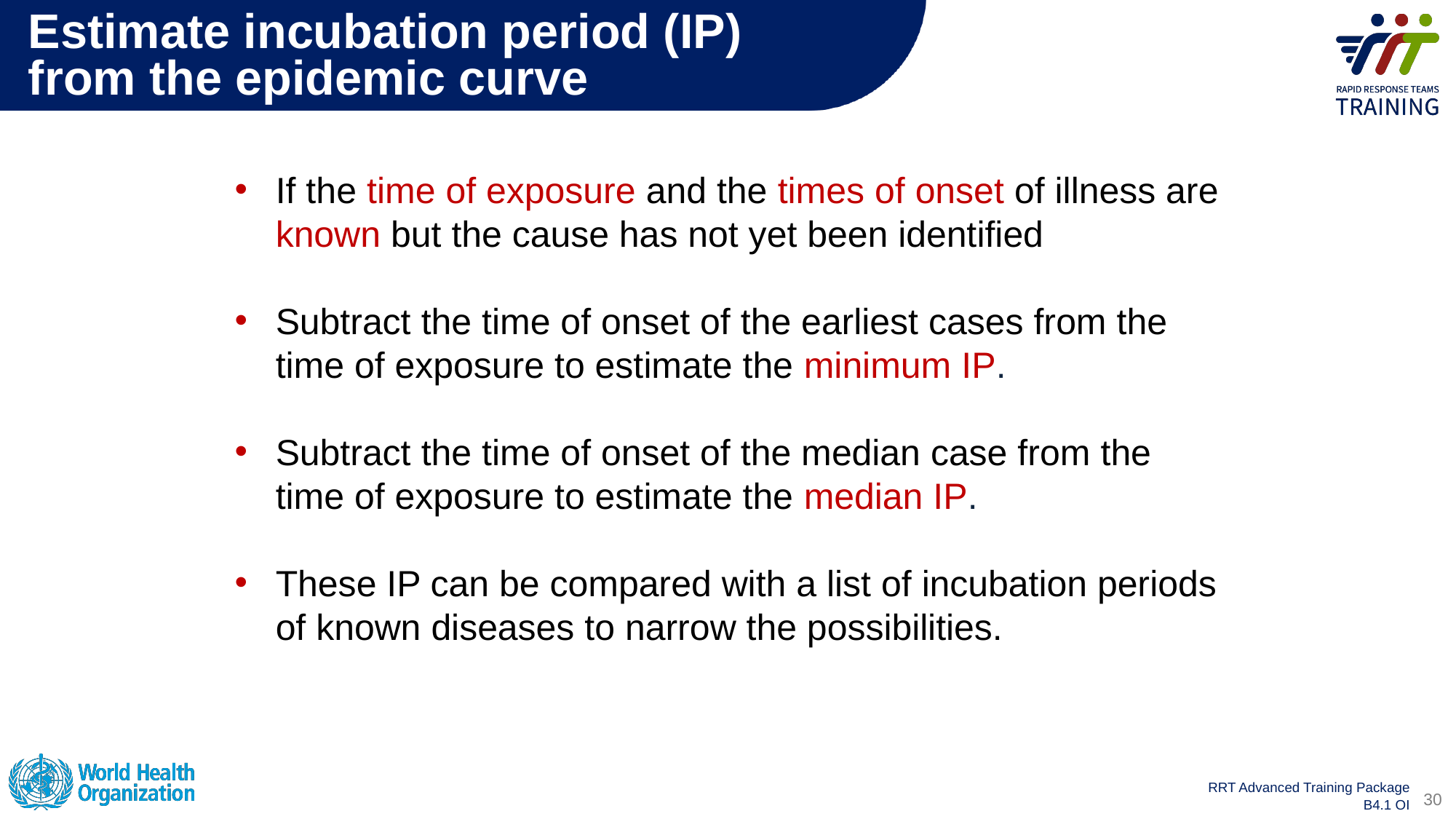

Estimate incubation period (IP) from the epidemic curve
If the time of exposure and the times of onset of illness are known but the cause has not yet been identified

Subtract the time of onset of the earliest cases from the time of exposure to estimate the minimum IP.

Subtract the time of onset of the median case from the time of exposure to estimate the median IP.

These IP can be compared with a list of incubation periods of known diseases to narrow the possibilities.